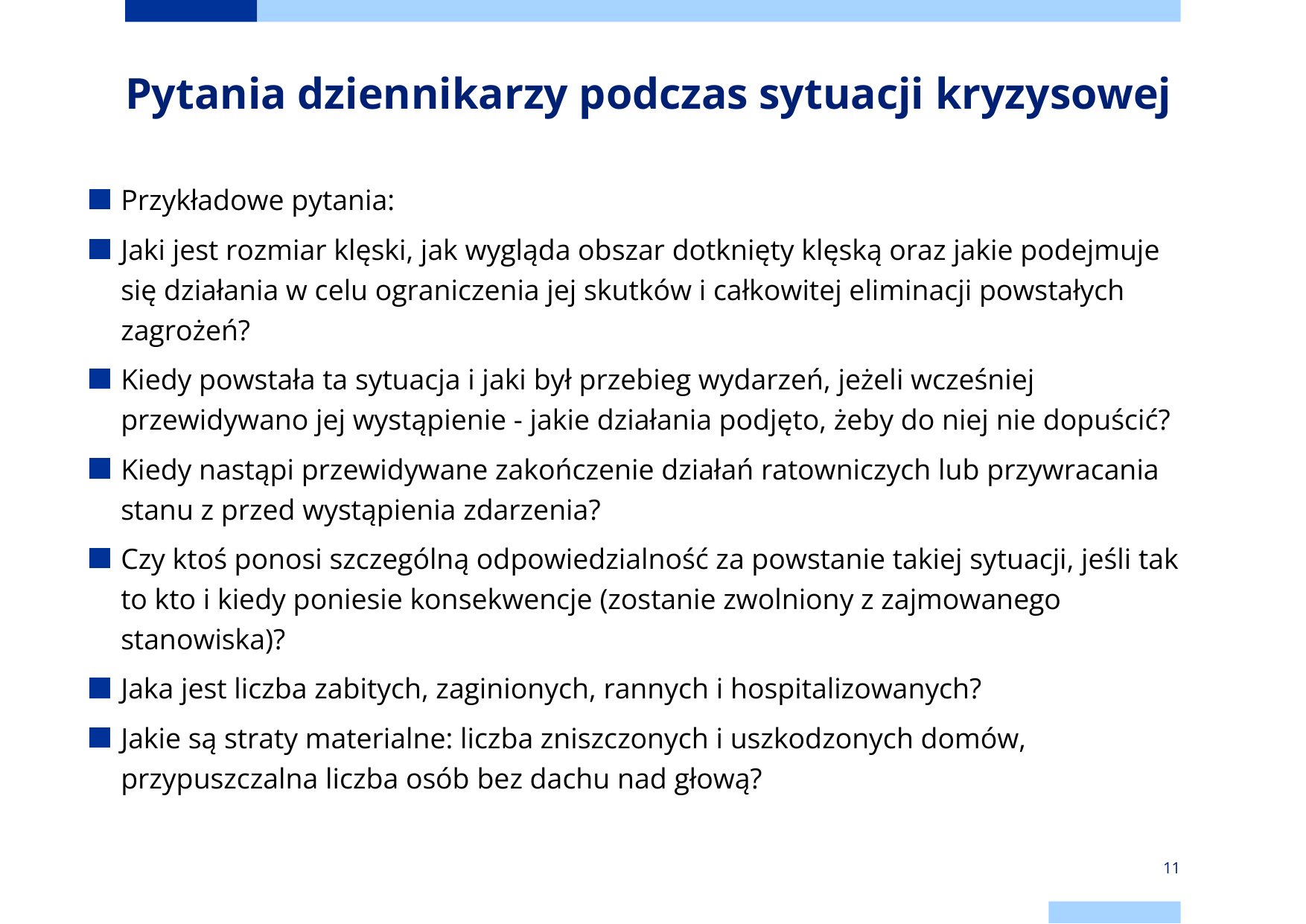

# Pytania dziennikarzy podczas sytuacji kryzysowej
Przykładowe pytania:
Jaki jest rozmiar klęski, jak wygląda obszar dotknięty klęską oraz jakie podejmuje się działania w celu ograniczenia jej skutków i całkowitej eliminacji powstałych zagrożeń?
Kiedy powstała ta sytuacja i jaki był przebieg wydarzeń, jeżeli wcześniej przewidywano jej wystąpienie - jakie działania podjęto, żeby do niej nie dopuścić?
Kiedy nastąpi przewidywane zakończenie działań ratowniczych lub przywracania stanu z przed wystąpienia zdarzenia?
Czy ktoś ponosi szczególną odpowiedzialność za powstanie takiej sytuacji, jeśli tak to kto i kiedy poniesie konsekwencje (zostanie zwolniony z zajmowanego stanowiska)?
Jaka jest liczba zabitych, zaginionych, rannych i hospitalizowanych?
Jakie są straty materialne: liczba zniszczonych i uszkodzonych domów, przypuszczalna liczba osób bez dachu nad głową?

11